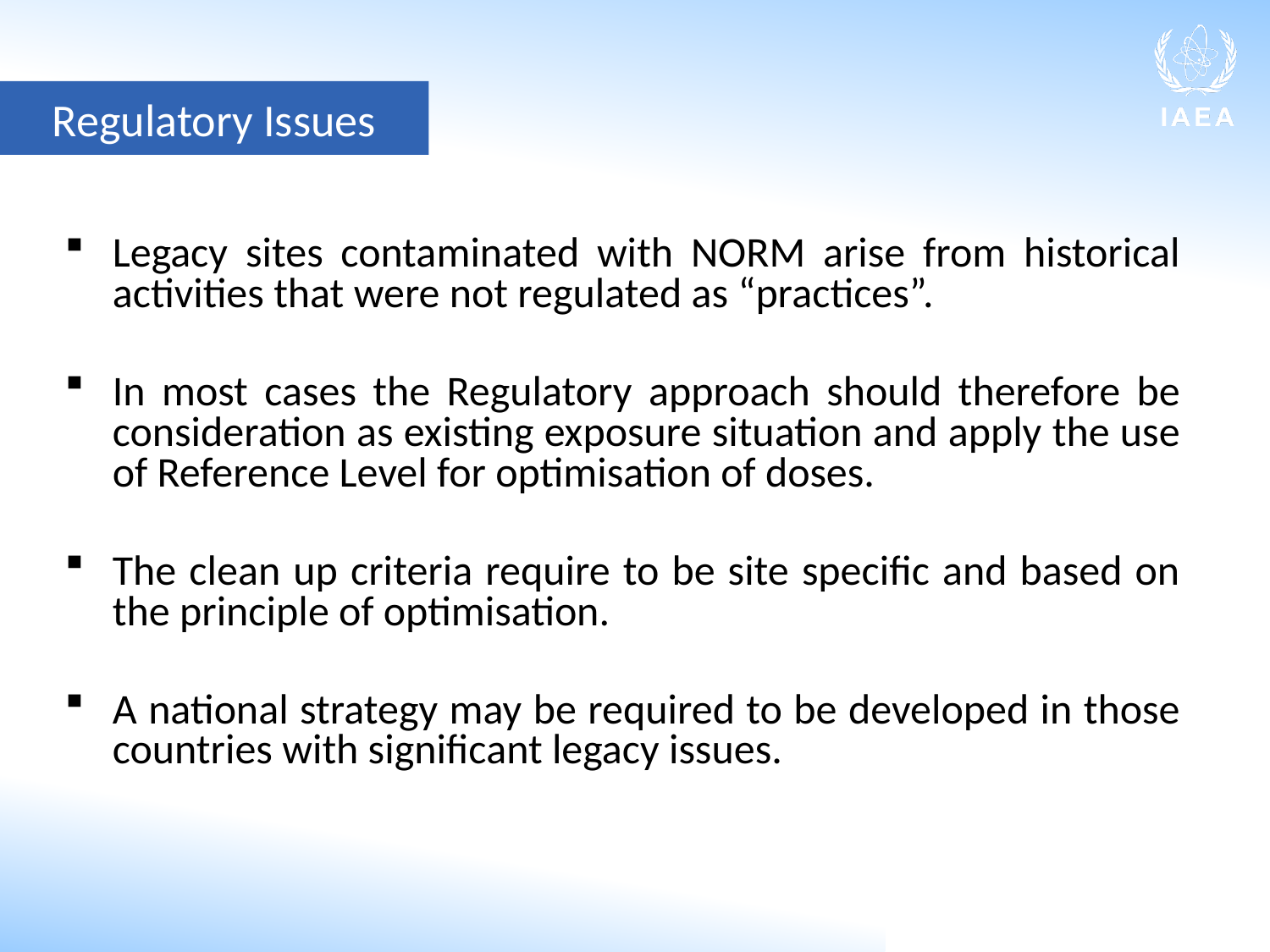

Regulatory Issues
Legacy sites contaminated with NORM arise from historical activities that were not regulated as “practices”.

In most cases the Regulatory approach should therefore be consideration as existing exposure situation and apply the use of Reference Level for optimisation of doses.

The clean up criteria require to be site specific and based on the principle of optimisation.

A national strategy may be required to be developed in those countries with significant legacy issues.